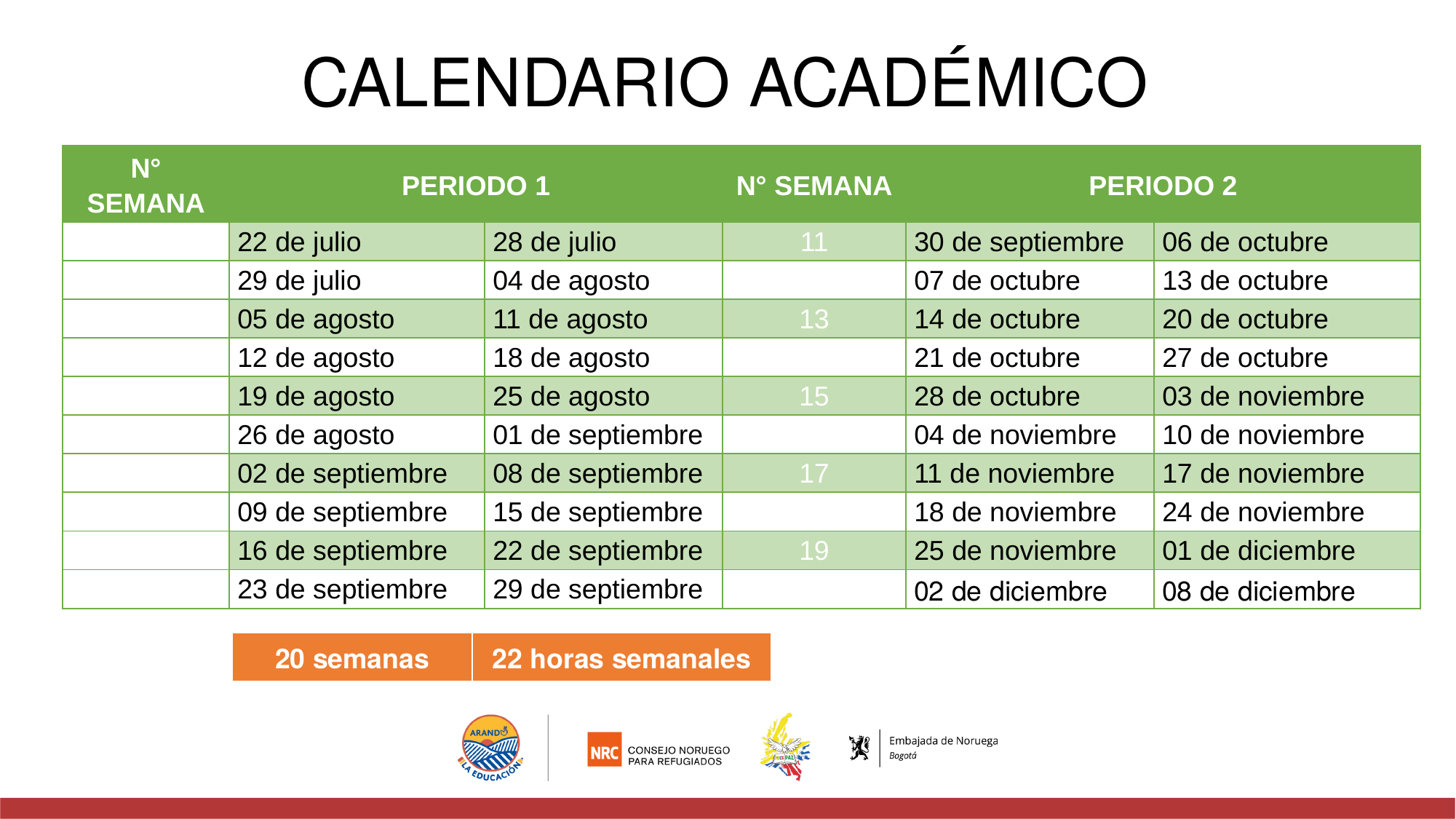

# CALENDARIO ACADÉMICO
| N° SEMANA | PERIODO 1 |  | N° SEMANA | PERIODO 2 |  |
| --- | --- | --- | --- | --- | --- |
| 1 | 22 de julio | 28 de julio | 11 | 30 de septiembre | 06 de octubre |
| 2 | 29 de julio | 04 de agosto | 12 | 07 de octubre | 13 de octubre |
| 3 | 05 de agosto | 11 de agosto | 13 | 14 de octubre | 20 de octubre |
| 4 | 12 de agosto | 18 de agosto | 14 | 21 de octubre | 27 de octubre |
| 5 | 19 de agosto | 25 de agosto | 15 | 28 de octubre | 03 de noviembre |
| 6 | 26 de agosto | 01 de septiembre | 16 | 04 de noviembre | 10 de noviembre |
| 7 | 02 de septiembre | 08 de septiembre | 17 | 11 de noviembre | 17 de noviembre |
| 8 | 09 de septiembre | 15 de septiembre | 18 | 18 de noviembre | 24 de noviembre |
| 9 | 16 de septiembre | 22 de septiembre | 19 | 25 de noviembre | 01 de diciembre |
| 10 | 23 de septiembre | 29 de septiembre | 20 | 02 de diciembre | 08 de diciembre |
| 20 semanas | 22 horas semanales |
| --- | --- |